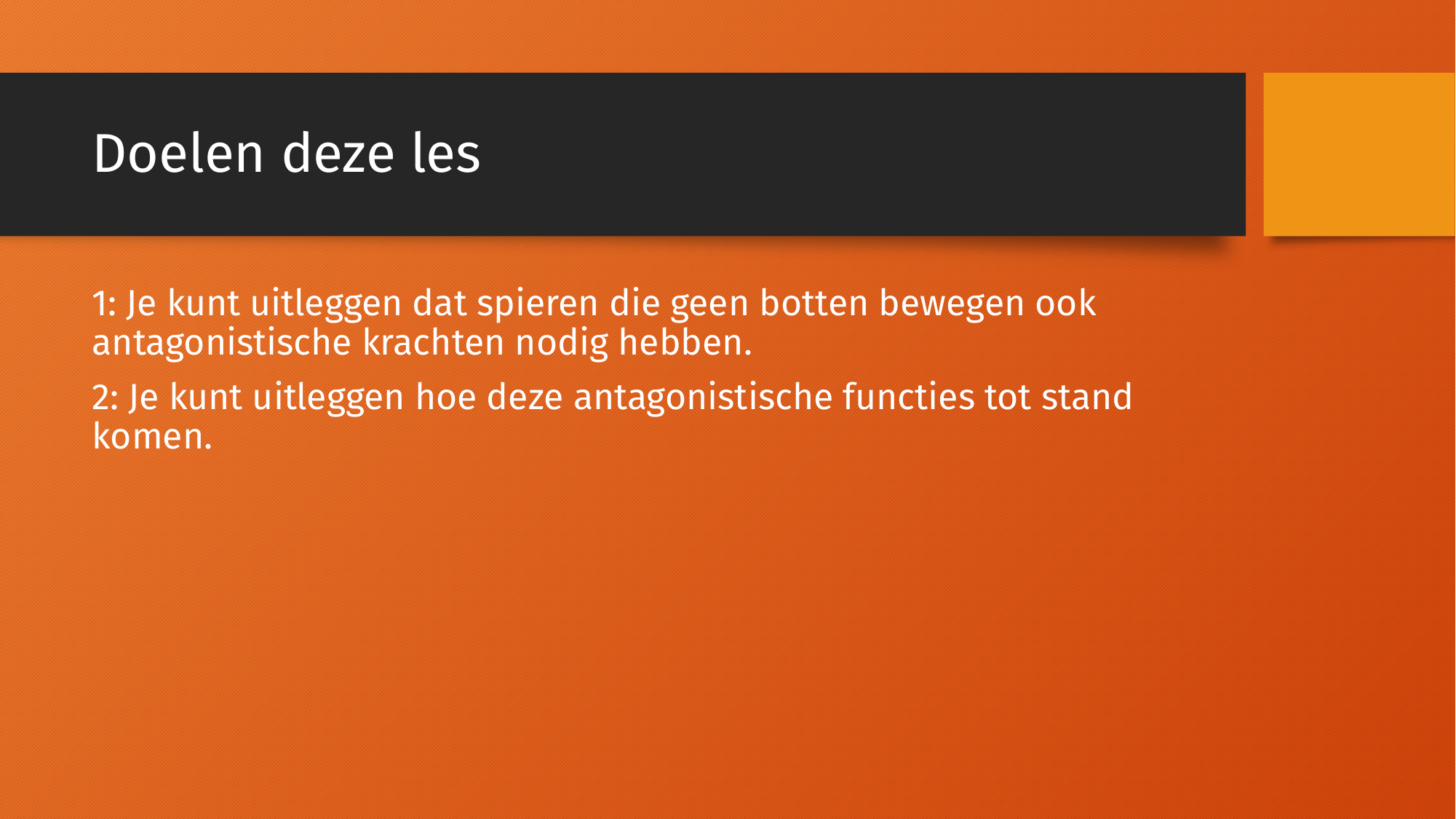

# Doelen deze les
1: Je kunt uitleggen dat spieren die geen botten bewegen ook antagonistische krachten nodig hebben.
2: Je kunt uitleggen hoe deze antagonistische functies tot stand komen.